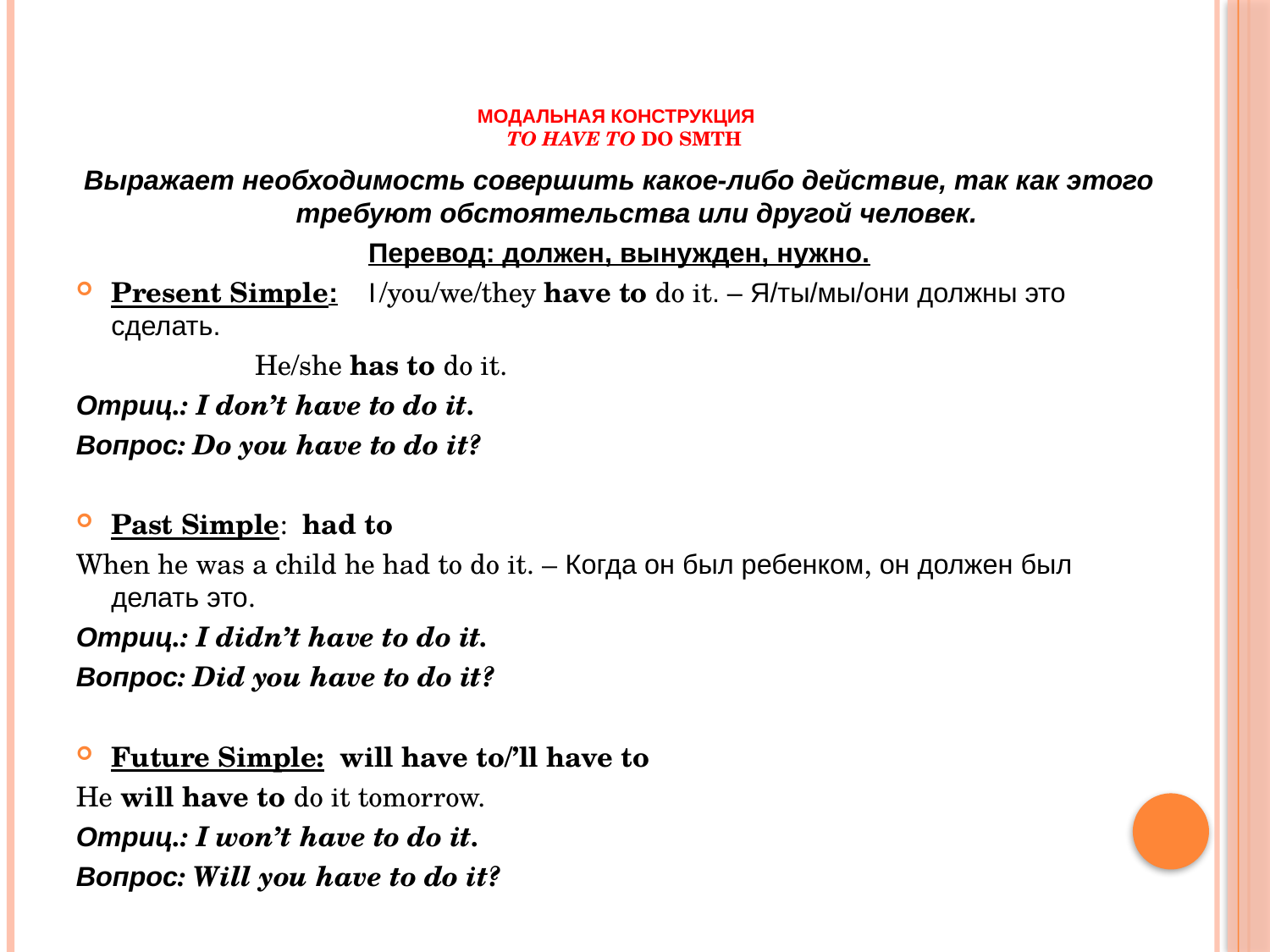

# Модальная конструкция to have to do smth
Выражает необходимость совершить какое-либо действие, так как этого требуют обстоятельства или другой человек.
Перевод: должен, вынужден, нужно.
Present Simple:    I/you/we/they have to do it. – Я/ты/мы/они должны это сделать.
	 		        He/she has to do it.
Отриц.: I don’t have to do it.
Вопрос: Do you have to do it?

Past Simple:  had to
When he was a child he had to do it. – Когда он был ребенком, он должен был делать это.
Отриц.: I didn’t have to do it.
Вопрос: Did you have to do it?

Future Simple:  will have to/’ll have to
He will have to do it tomorrow.
Отриц.: I won’t have to do it.
Вопрос: Will you have to do it?